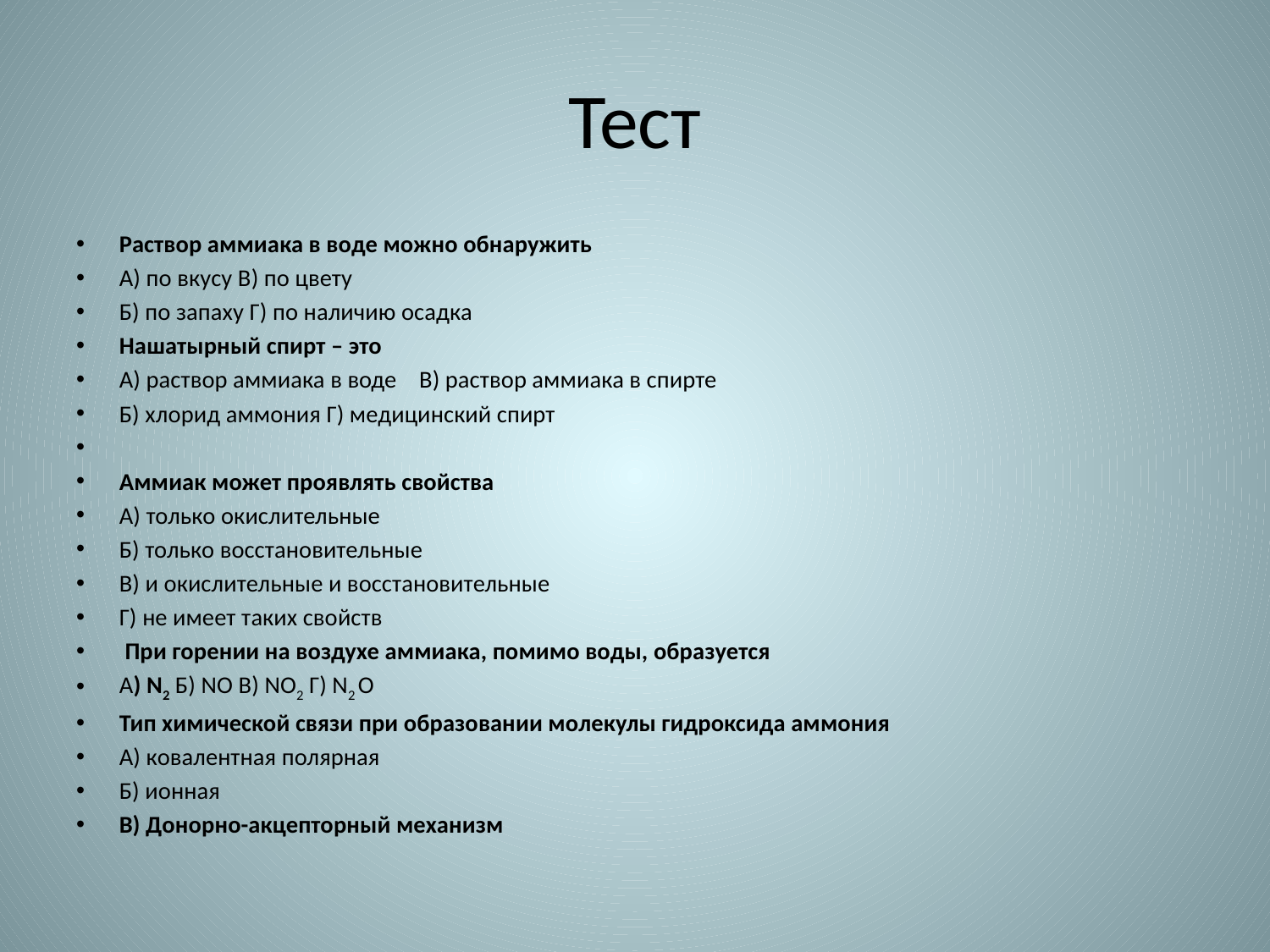

# Тест
Раствор аммиака в воде можно обнаружить
А) по вкусу В) по цвету
Б) по запаху Г) по наличию осадка
Нашатырный спирт – это
А) раствор аммиака в воде    В) раствор аммиака в спирте
Б) хлорид аммония Г) медицинский спирт

Аммиак может проявлять свойства
А) только окислительные
Б) только восстановительные
В) и окислительные и восстановительные
Г) не имеет таких свойств
 При горении на воздухе аммиака, помимо воды, образуется
А) N2 Б) NO В) NO2 Г) N2 O
Тип химической связи при образовании молекулы гидроксида аммония
А) ковалентная полярная
Б) ионная
В) Донорно-акцепторный механизм